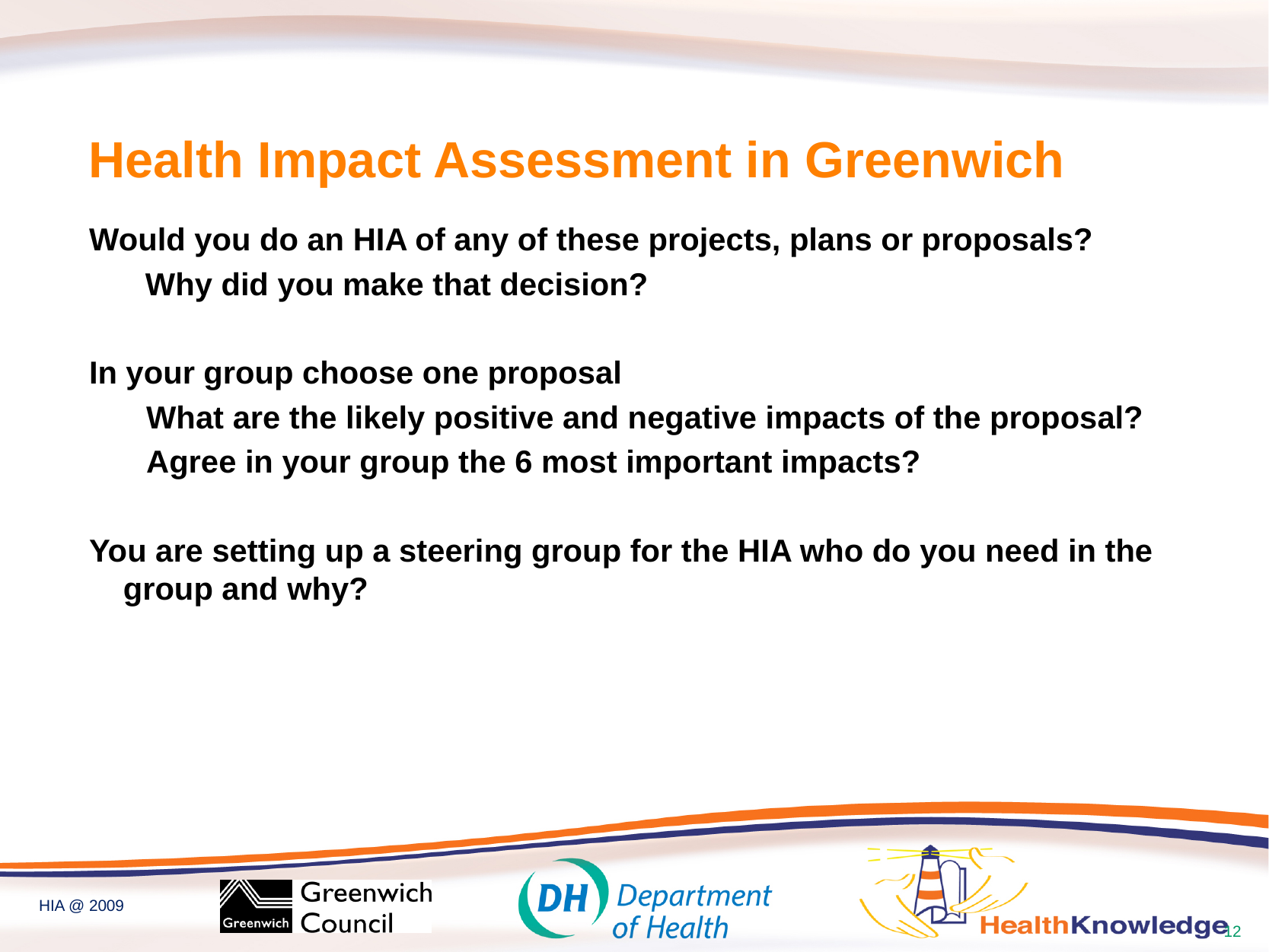

Health Impact Assessment in Greenwich

Would you do an HIA of any of these projects, plans or proposals?
Why did you make that decision?

In your group choose one proposal
What are the likely positive and negative impacts of the proposal?
Agree in your group the 6 most important impacts?

You are setting up a steering group for the HIA who do you need in the
group and why?
12